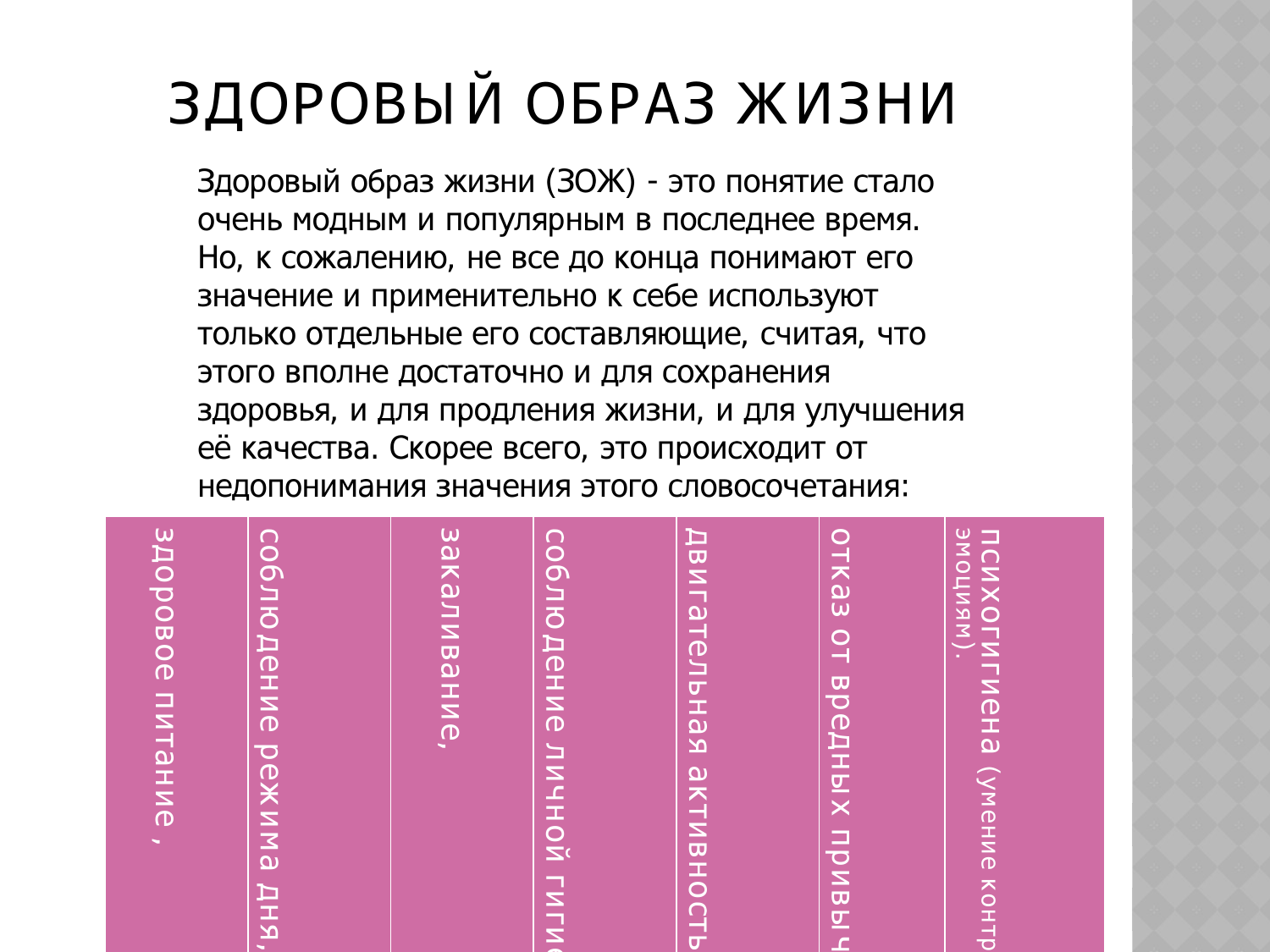

# Здоровый образ жизни
Здоровый образ жизни (ЗОЖ) - это понятие стало очень модным и популярным в последнее время. Но, к сожалению, не все до конца понимают его значение и применительно к себе используют только отдельные его составляющие, считая, что этого вполне достаточно и для сохранения здоровья, и для продления жизни, и для улучшения её качества. Скорее всего, это происходит от недопонимания значения этого словосочетания:

| здоровое питание , | соблюдение режима дня, | закаливание, | соблюдение личной гигиены, | двигательная активность, | отказ от вредных привычек , | психогигиена (умение контролировать свои чувства и не поддаваться эмоциям). |
| --- | --- | --- | --- | --- | --- | --- |